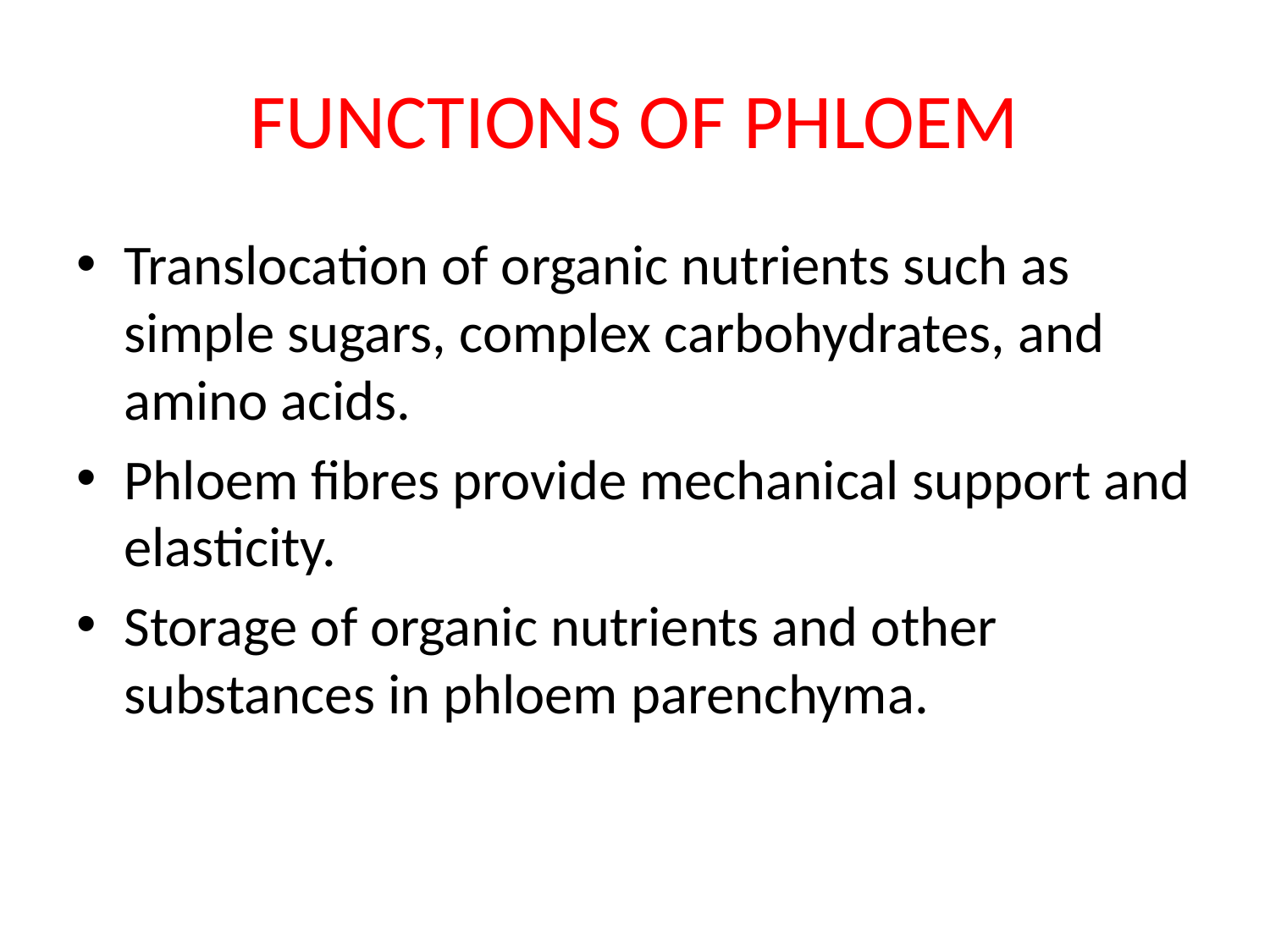

# FUNCTIONS OF PHLOEM
Translocation of organic nutrients such as simple sugars, complex carbohydrates, and amino acids.
Phloem fibres provide mechanical support and elasticity.
Storage of organic nutrients and other substances in phloem parenchyma.